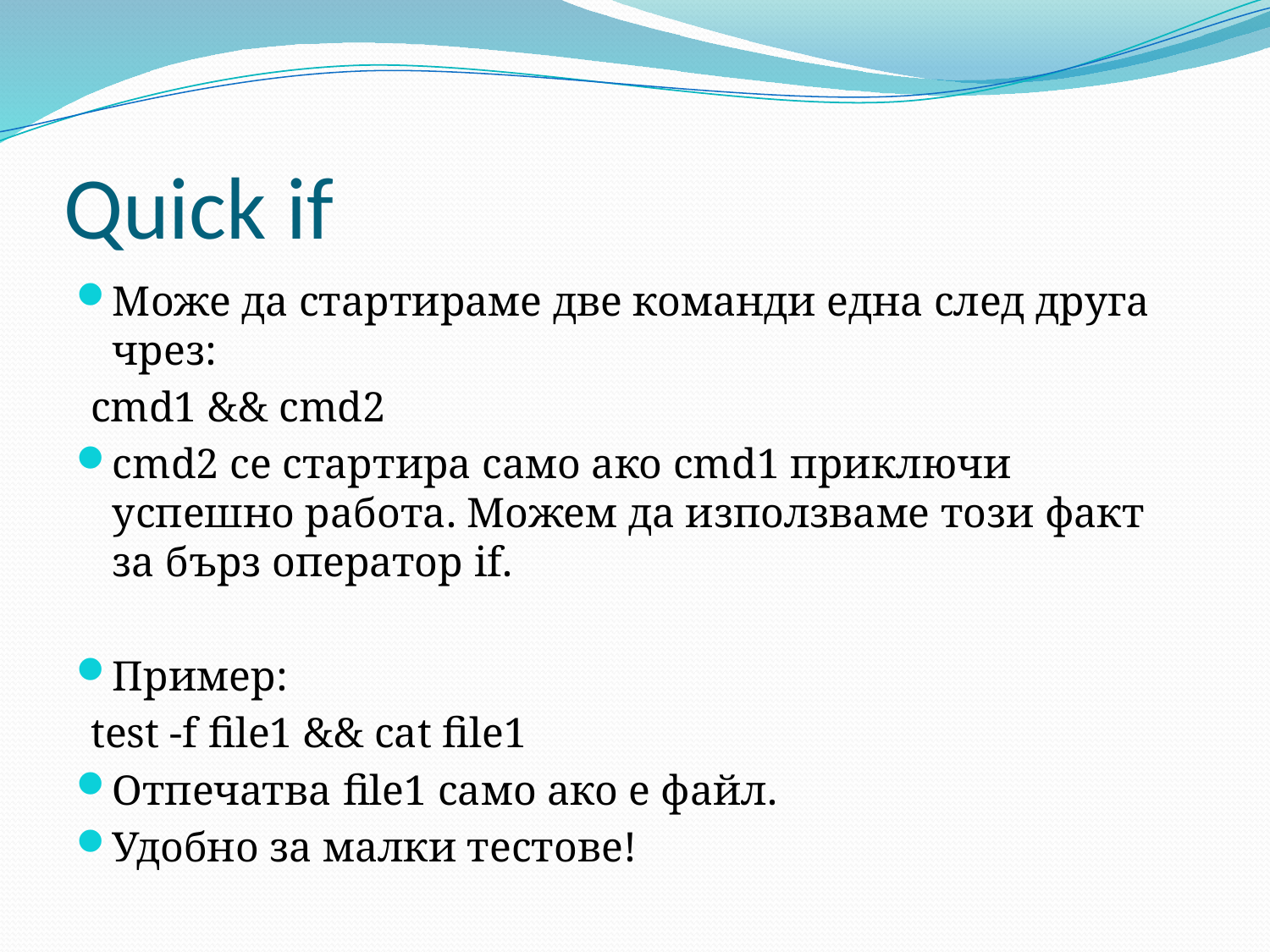

# Quick if
Може да стартираме две команди една след друга чрез:
cmd1 && cmd2
cmd2 се стартира само ако cmd1 приключи успешно работа. Можем да използваме този факт за бърз оператор if.

Пример:
test -f file1 && cat file1
Отпечатва file1 само ако е файл.
Удобно за малки тестове!